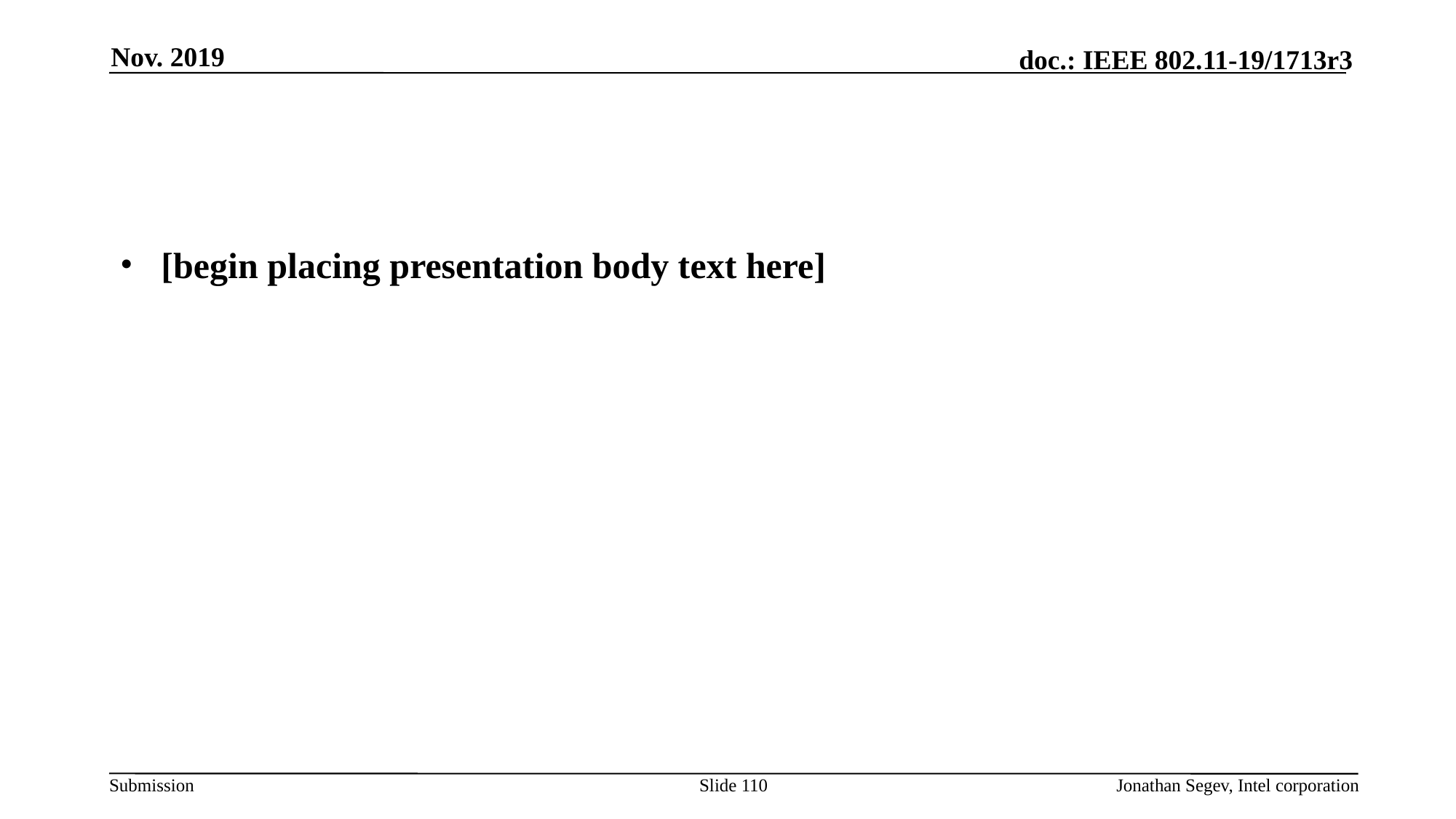

Nov. 2019
#
[begin placing presentation body text here]
Slide 110
Jonathan Segev, Intel corporation